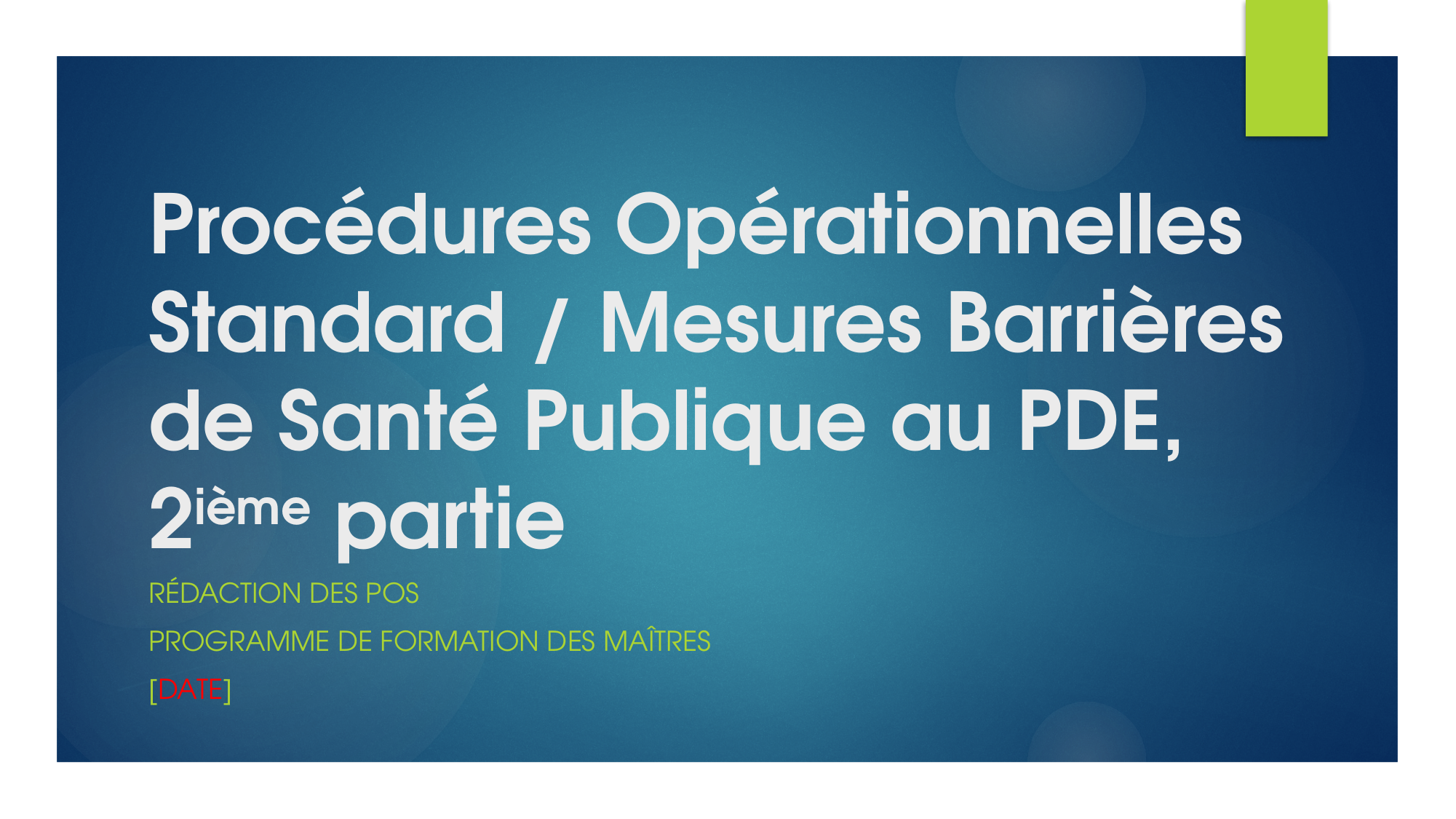

# Procédures Opérationnelles Standard / Mesures Barrières de Santé Publique au PDE, 2ième partie
Rédaction des POS
Programme de formation des maîtres
[date]